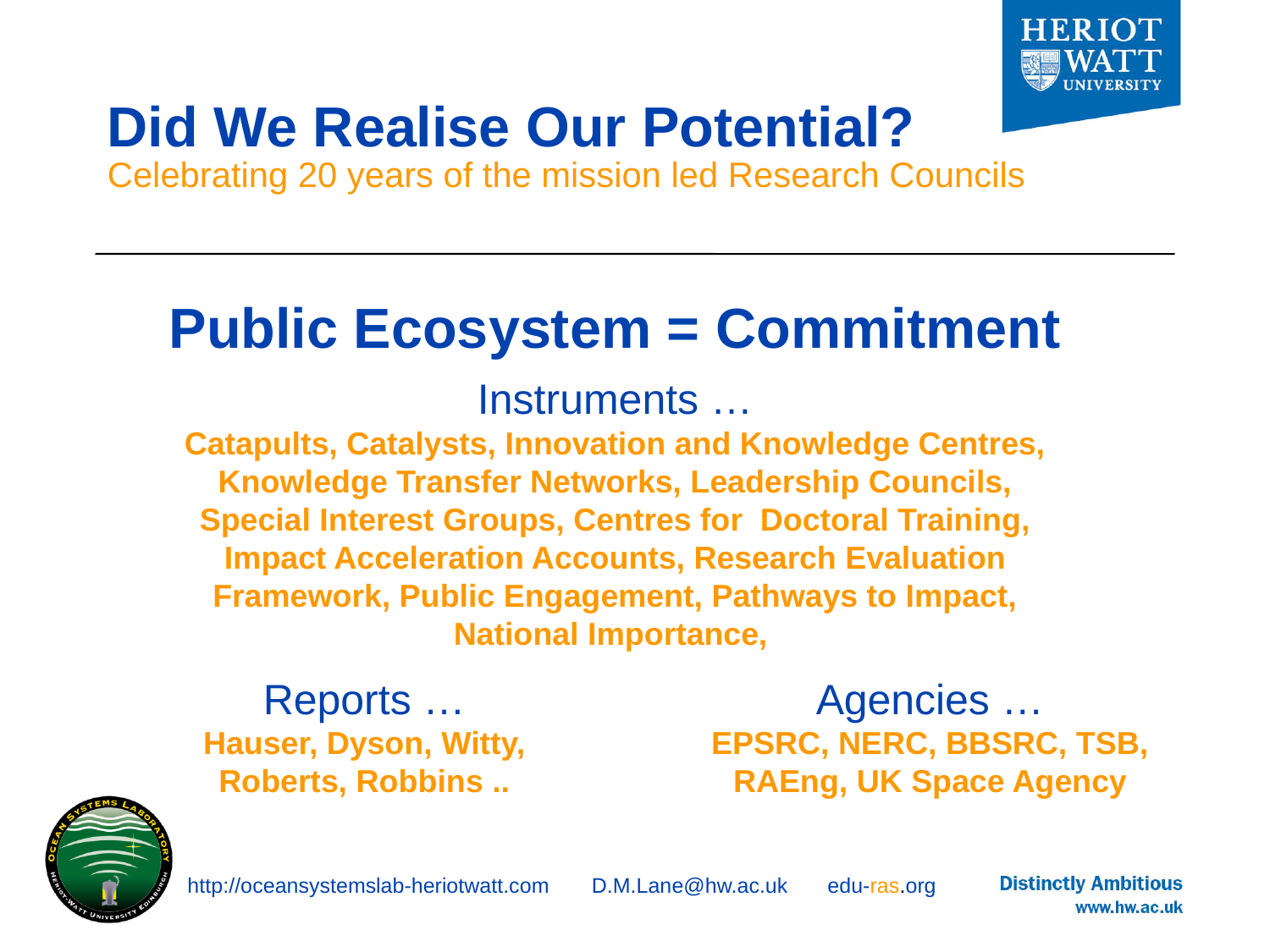

Did We Realise Our Potential?
Celebrating 20 years of the mission led Research Councils
Public Ecosystem = Commitment
Instruments …
Catapults, Catalysts, Innovation and Knowledge Centres, Knowledge Transfer Networks, Leadership Councils, Special Interest Groups, Centres for  Doctoral Training, Impact Acceleration Accounts, Research Evaluation Framework, Public Engagement, Pathways to Impact, National Importance,
Reports …
Hauser, Dyson, Witty, Roberts, Robbins ..
Agencies …
EPSRC, NERC, BBSRC, TSB, RAEng, UK Space Agency
http://oceansystemslab-heriotwatt.com

D.M.Lane@hw.ac.uk
edu-ras.org